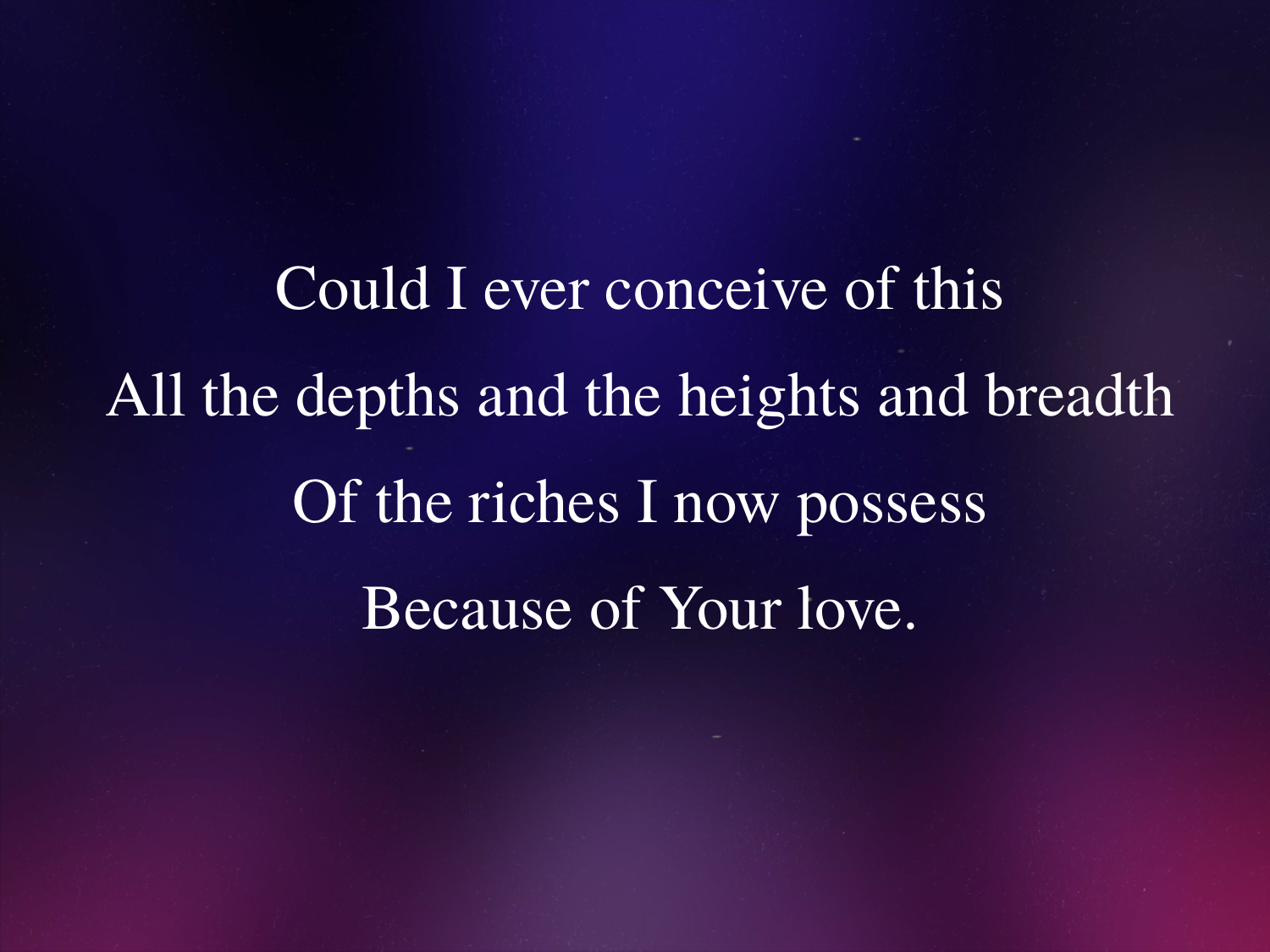

# Could I ever conceive of this All the depths and the heights and breadth Of the riches I now possess Because of Your love.